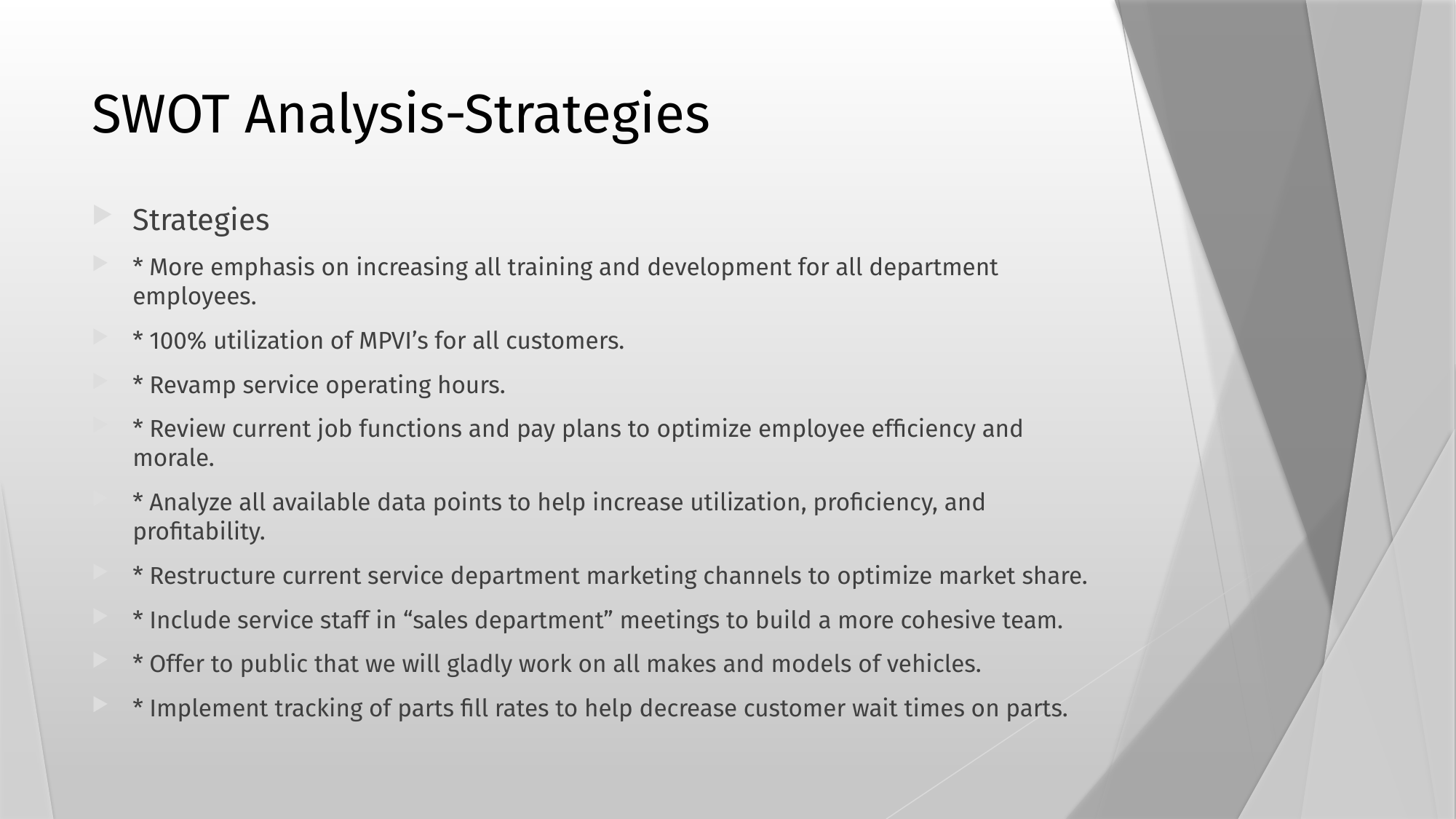

# SWOT Analysis-Strategies
Strategies
* More emphasis on increasing all training and development for all department employees.
* 100% utilization of MPVI’s for all customers.
* Revamp service operating hours.
* Review current job functions and pay plans to optimize employee efficiency and morale.
* Analyze all available data points to help increase utilization, proficiency, and profitability.
* Restructure current service department marketing channels to optimize market share.
* Include service staff in “sales department” meetings to build a more cohesive team.
* Offer to public that we will gladly work on all makes and models of vehicles.
* Implement tracking of parts fill rates to help decrease customer wait times on parts.